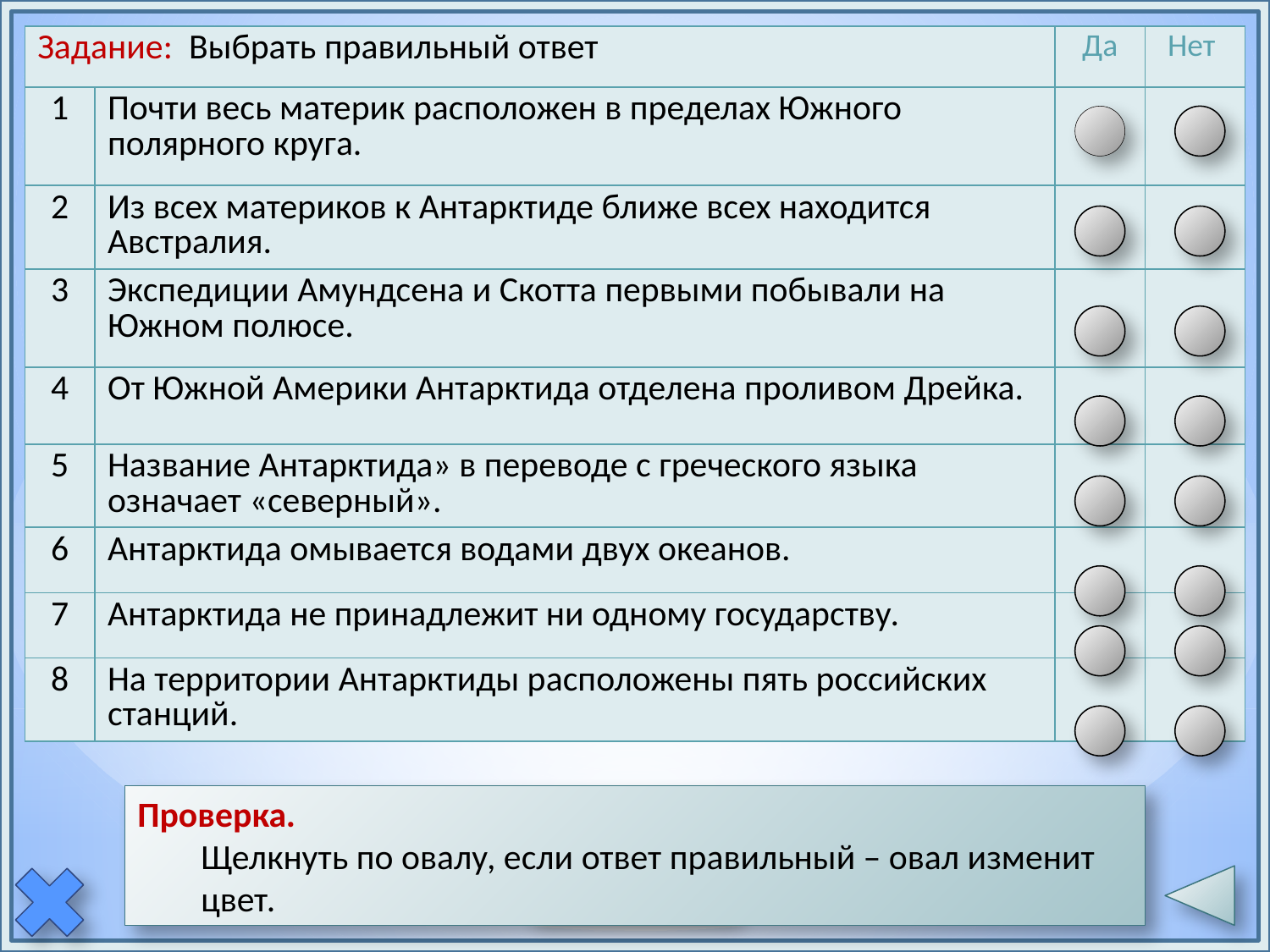

| Задание: Выбрать правильный ответ |  | Да | Нет |
| --- | --- | --- | --- |
| 1 | Почти весь материк расположен в пределах Южного полярного круга. |  |  |
| 2 | Из всех материков к Антарктиде ближе всех находится Австралия. |  |  |
| 3 | Экспедиции Амундсена и Скотта первыми побывали на Южном полюсе. |  |  |
| 4 | От Южной Америки Антарктида отделена проливом Дрейка. |  |  |
| 5 | Название Антарктида» в переводе с греческого языка означает «северный». |  |  |
| 6 | Антарктида омывается водами двух океанов. |  |  |
| 7 | Антарктида не принадлежит ни одному государству. |  |  |
| 8 | На территории Антарктиды расположены пять российских станций. |  |  |

Проверка.
Щелкнуть по овалу, если ответ правильный – овал изменит цвет.

Проверка